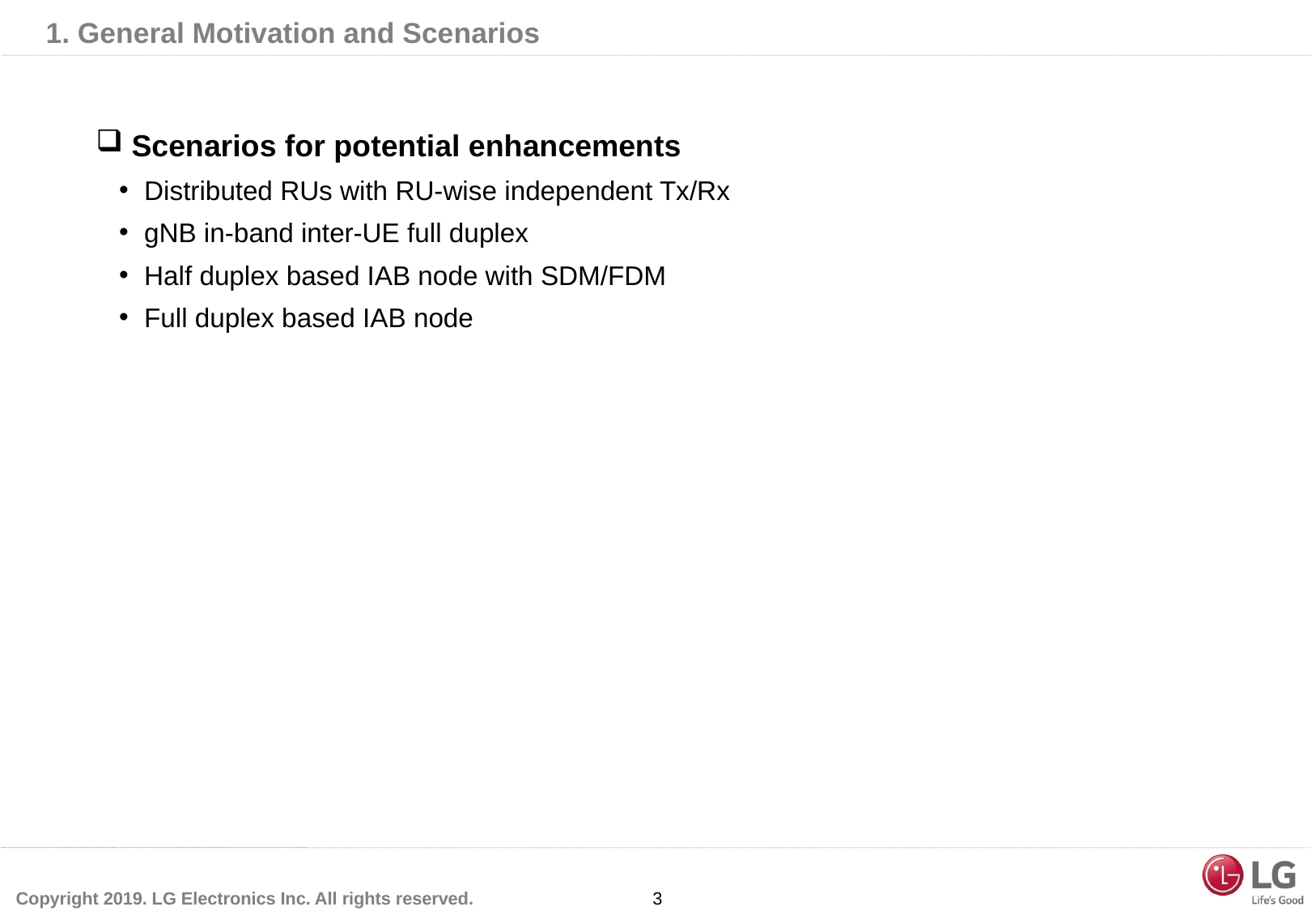

# 1. General Motivation and Scenarios
Scenarios for potential enhancements
Distributed RUs with RU-wise independent Tx/Rx
gNB in-band inter-UE full duplex
Half duplex based IAB node with SDM/FDM
Full duplex based IAB node